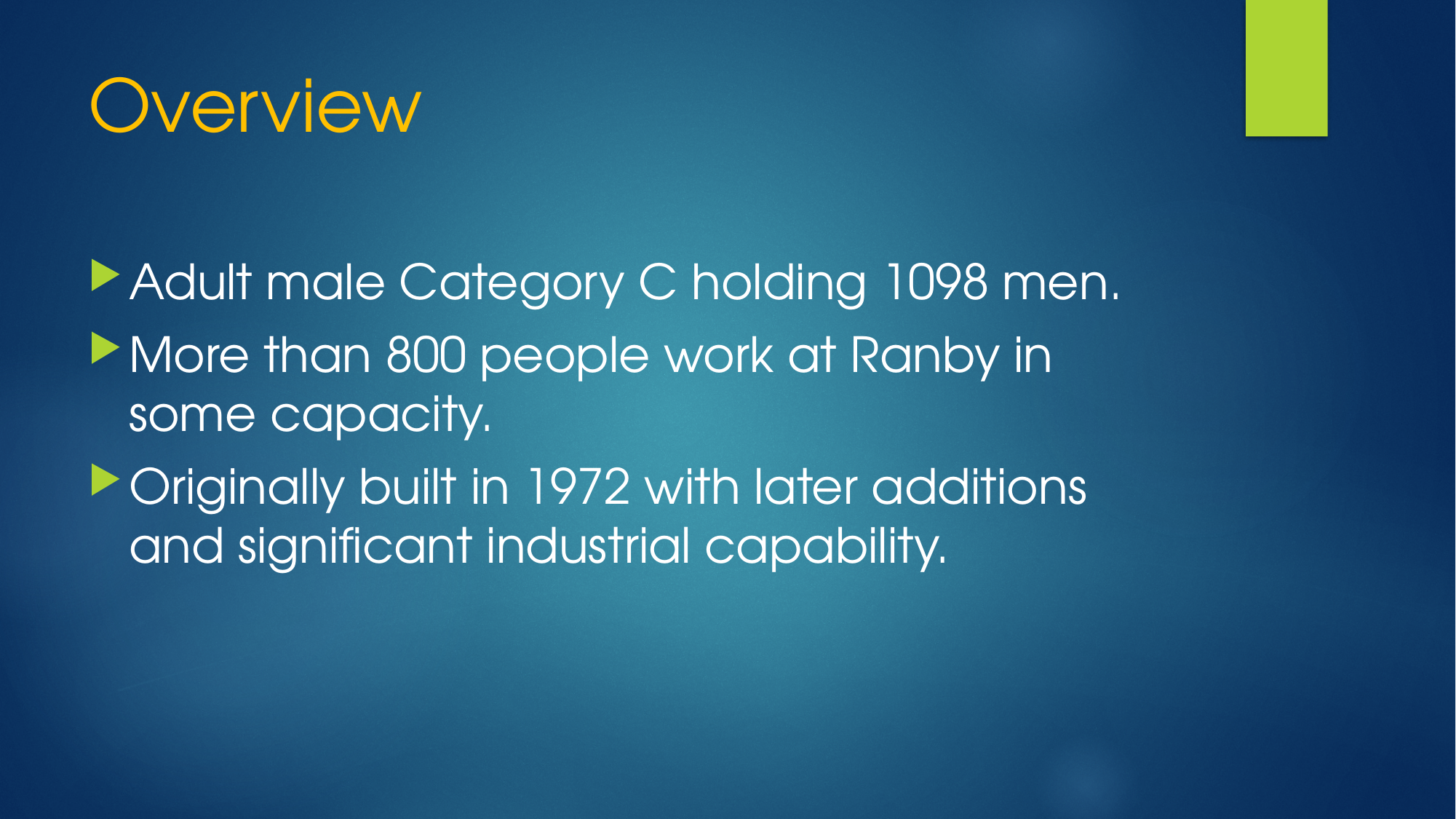

# Overview
Adult male Category C holding 1098 men.
More than 800 people work at Ranby in some capacity.
Originally built in 1972 with later additions and significant industrial capability.